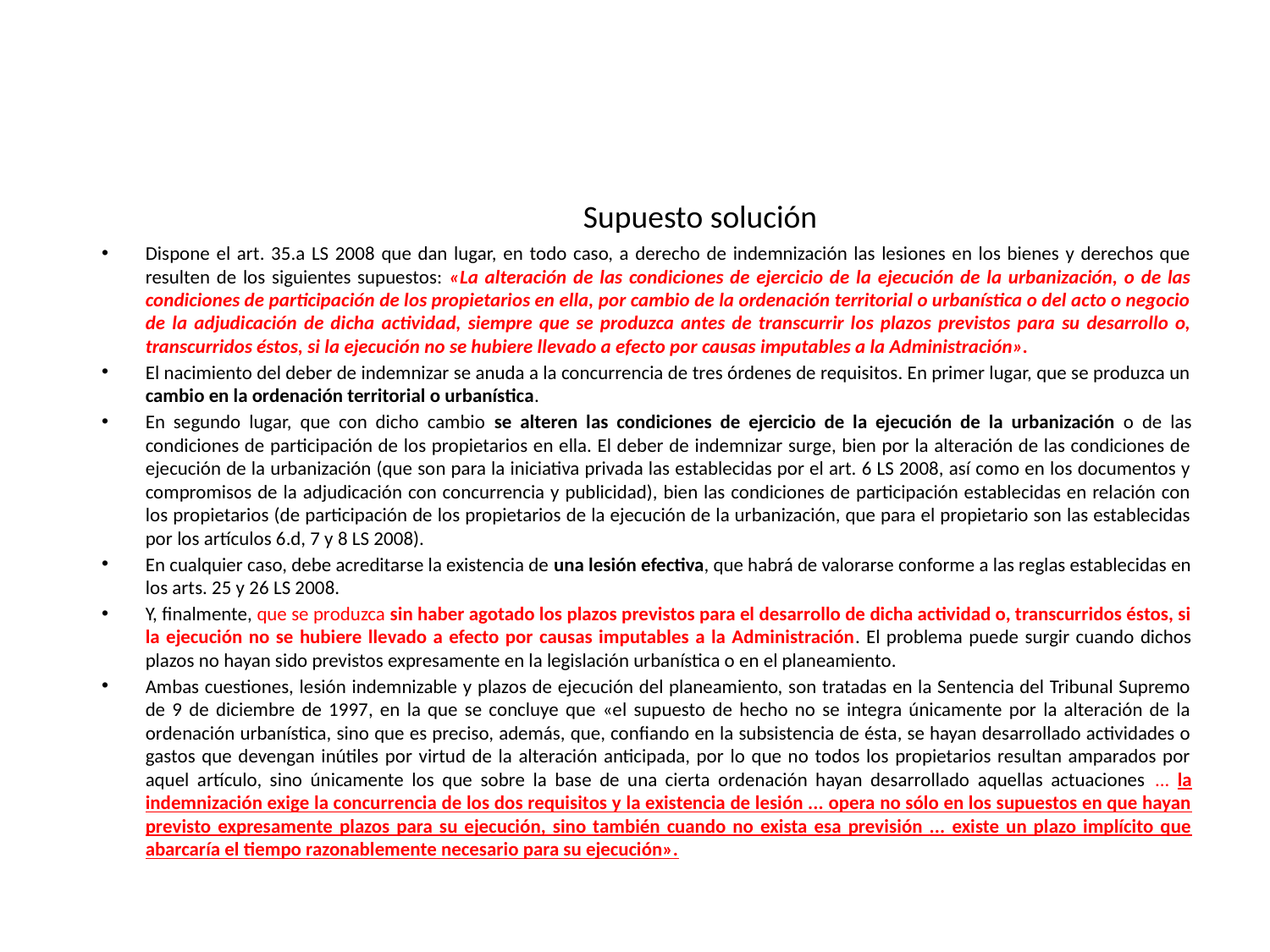

# Supuesto solución
Dispone el art. 35.a LS 2008 que dan lugar, en todo caso, a derecho de indemnización las lesiones en los bienes y derechos que resulten de los siguientes supuestos: «La alteración de las condiciones de ejercicio de la ejecución de la urbanización, o de las condiciones de participación de los propietarios en ella, por cambio de la ordenación territorial o urbanística o del acto o negocio de la adjudicación de dicha actividad, siempre que se produzca antes de transcurrir los plazos previstos para su desarrollo o, transcurridos éstos, si la ejecución no se hubiere llevado a efecto por causas imputables a la Administración».
El nacimiento del deber de indemnizar se anuda a la concurrencia de tres órdenes de requisitos. En primer lugar, que se produzca un cambio en la ordenación territorial o urbanística.
En segundo lugar, que con dicho cambio se alteren las condiciones de ejercicio de la ejecución de la urbanización o de las condiciones de participación de los propietarios en ella. El deber de indemnizar surge, bien por la alteración de las condiciones de ejecución de la urbanización (que son para la iniciativa privada las establecidas por el art. 6 LS 2008, así como en los documentos y compromisos de la adjudicación con concurrencia y publicidad), bien las condiciones de participación establecidas en relación con los propietarios (de participación de los propietarios de la ejecución de la urbanización, que para el propietario son las establecidas por los artículos 6.d, 7 y 8 LS 2008).
En cualquier caso, debe acreditarse la existencia de una lesión efectiva, que habrá de valorarse conforme a las reglas establecidas en los arts. 25 y 26 LS 2008.
Y, finalmente, que se produzca sin haber agotado los plazos previstos para el desarrollo de dicha actividad o, transcurridos éstos, si la ejecución no se hubiere llevado a efecto por causas imputables a la Administración. El problema puede surgir cuando dichos plazos no hayan sido previstos expresamente en la legislación urbanística o en el planeamiento.
Ambas cuestiones, lesión indemnizable y plazos de ejecución del planeamiento, son tratadas en la Sentencia del Tribunal Supremo de 9 de diciembre de 1997, en la que se concluye que «el supuesto de hecho no se integra únicamente por la alteración de la ordenación urbanística, sino que es preciso, además, que, confiando en la subsistencia de ésta, se hayan desarrollado actividades o gastos que devengan inútiles por virtud de la alteración anticipada, por lo que no todos los propietarios resultan amparados por aquel artículo, sino únicamente los que sobre la base de una cierta ordenación hayan desarrollado aquellas actuaciones ... la indemnización exige la concurrencia de los dos requisitos y la existencia de lesión ... opera no sólo en los supuestos en que hayan previsto expresamente plazos para su ejecución, sino también cuando no exista esa previsión ... existe un plazo implícito que abarcaría el tiempo razonablemente necesario para su ejecución».